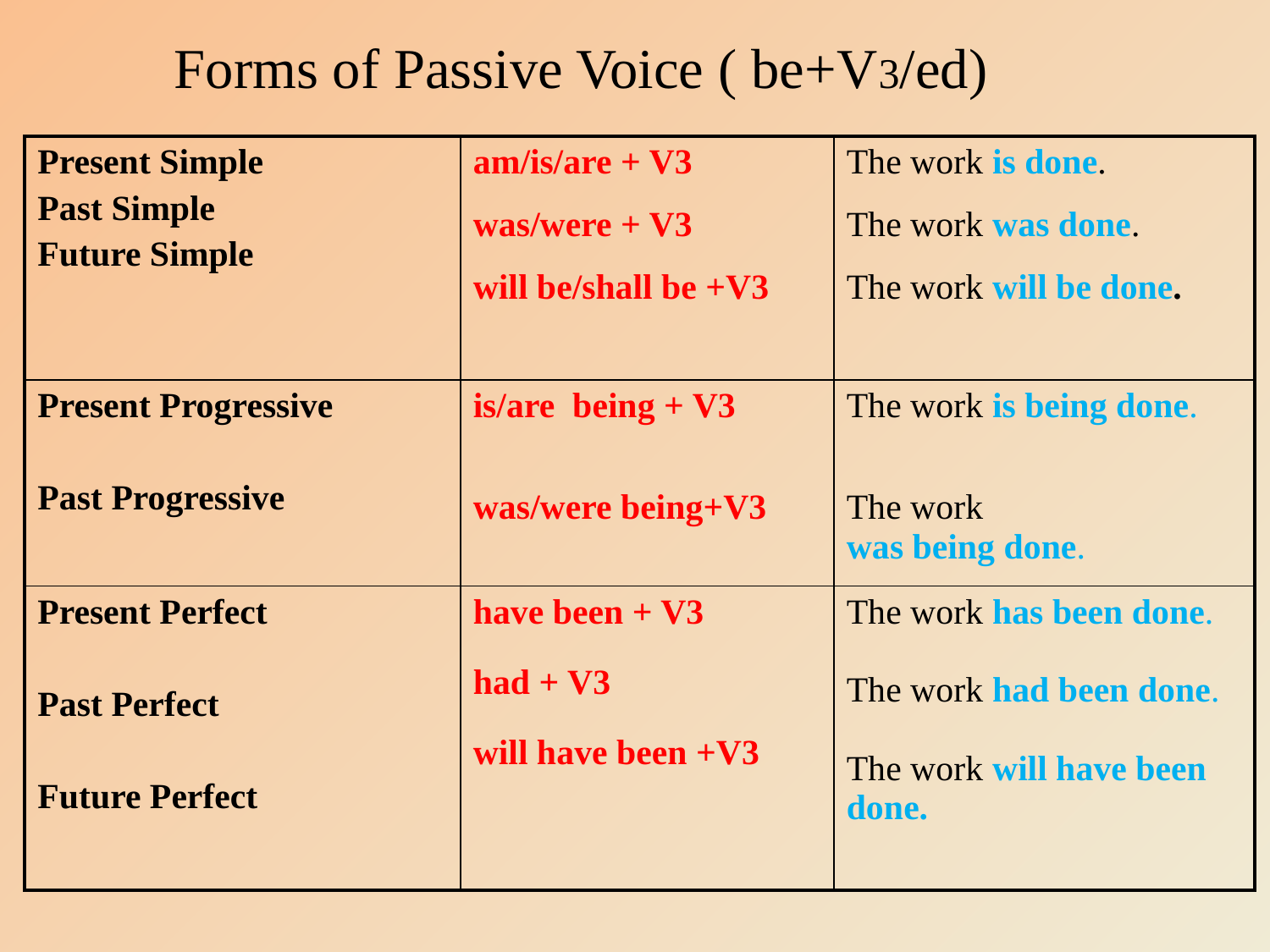

Forms of Passive Voice ( be+V3/ed)
| Present Simple Past Simple Future Simple | am/is/are + V3 was/were + V3 will be/shall be +V3 | The work is done. The work was done. The work will be done. |
| --- | --- | --- |
| Present Progressive Past Progressive | is/are being + V3 was/were being+V3 | The work is being done. The work was being done. |
| Present Perfect Past Perfect Future Perfect | have been + V3 had + V3 will have been +V3 | The work has been done. The work had been done. The work will have been done. |